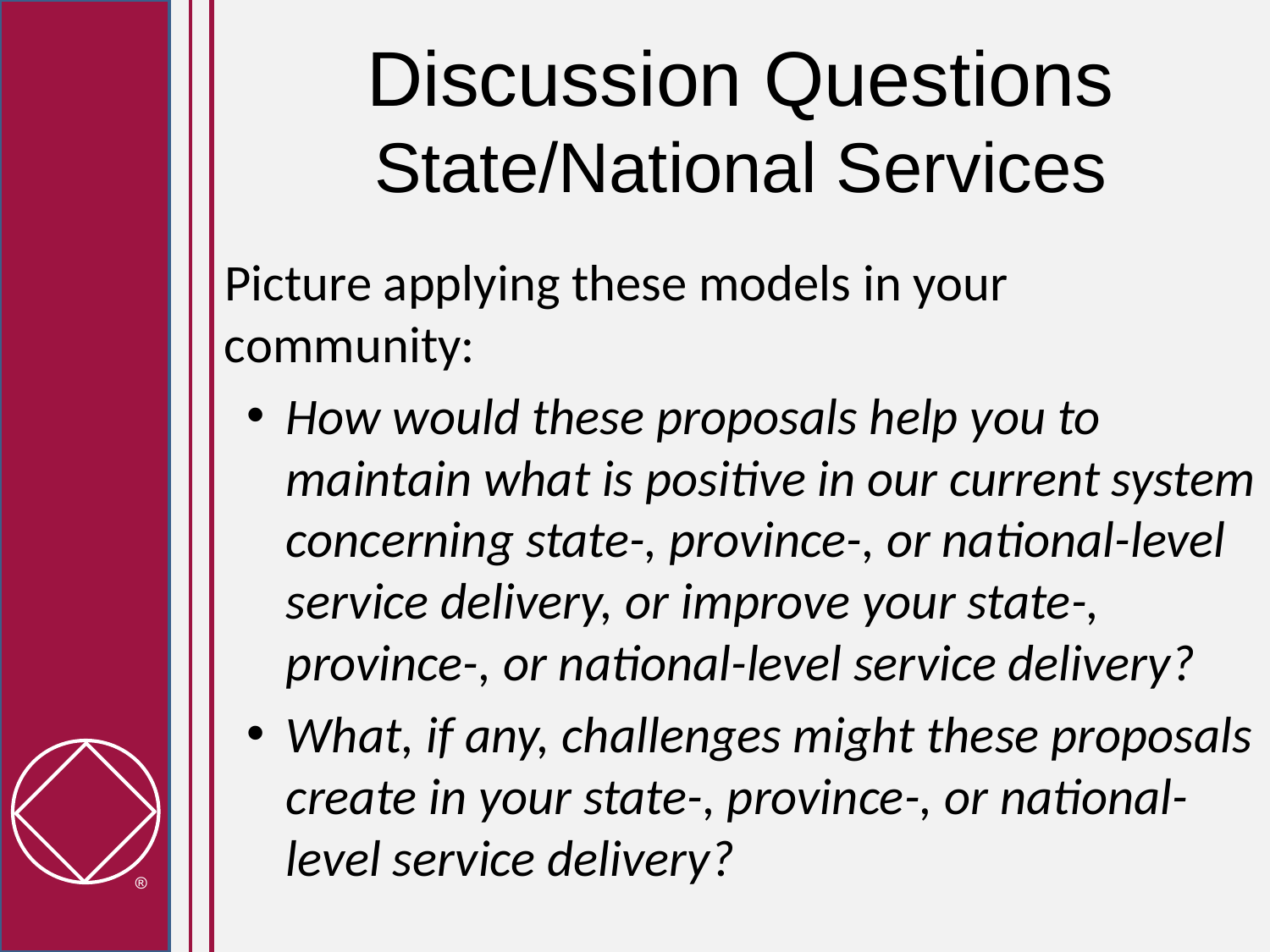

# Discussion Questions State/National Services
Picture applying these models in your community:
How would these proposals help you to maintain what is positive in our current system concerning state-, province-, or national-level service delivery, or improve your state-, province-, or national-level service delivery?
What, if any, challenges might these proposals create in your state-, province-, or national-level service delivery?